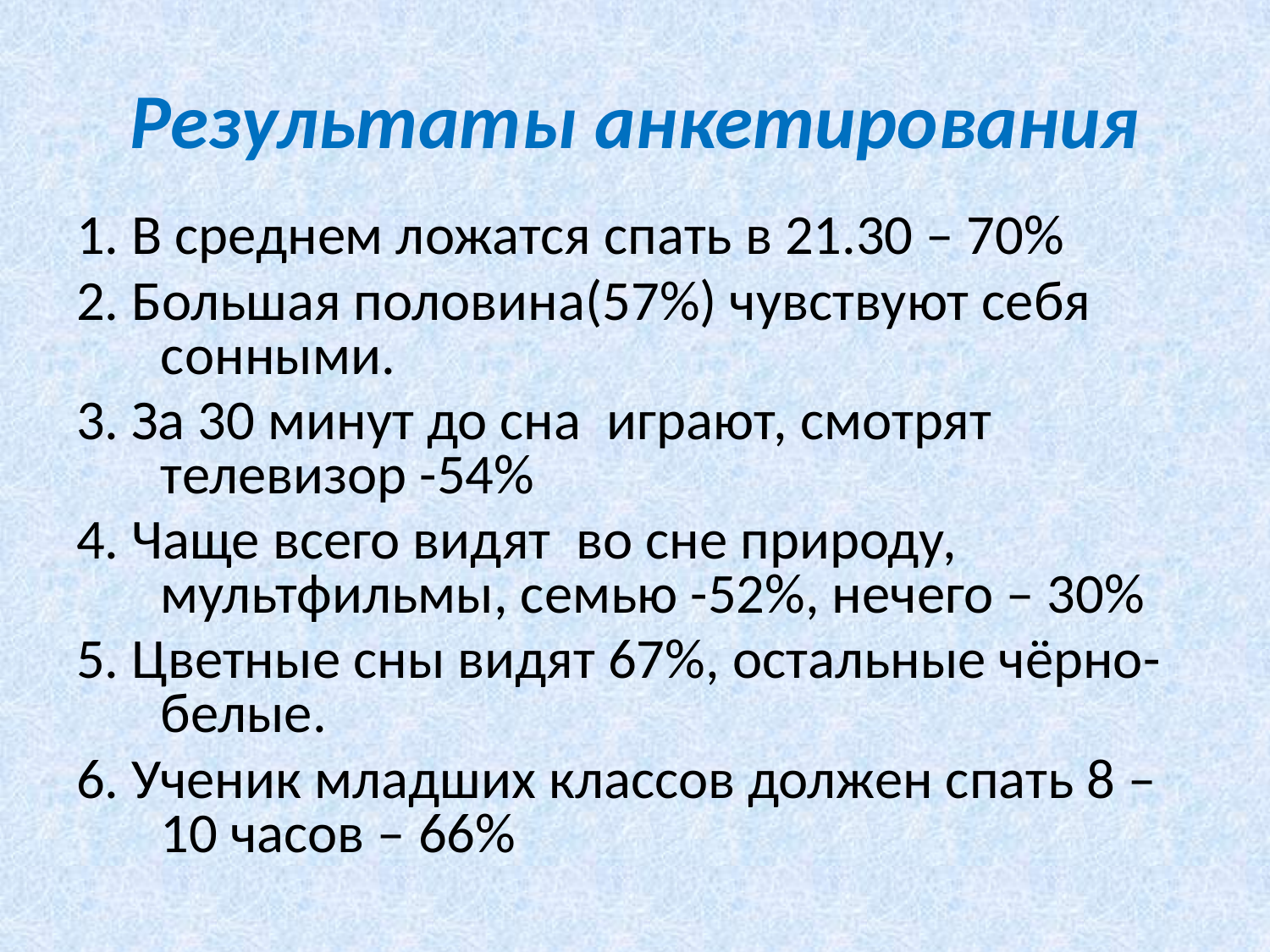

# Результаты анкетирования

1. В среднем ложатся спать в 21.30 – 70%
2. Большая половина(57%) чувствуют себя сонными.
3. За 30 минут до сна  играют, смотрят телевизор -54%
4. Чаще всего видят  во сне природу, мультфильмы, семью -52%, нечего – 30%
5. Цветные сны видят 67%, остальные чёрно-белые.
6. Ученик младших классов должен спать 8 – 10 часов – 66%